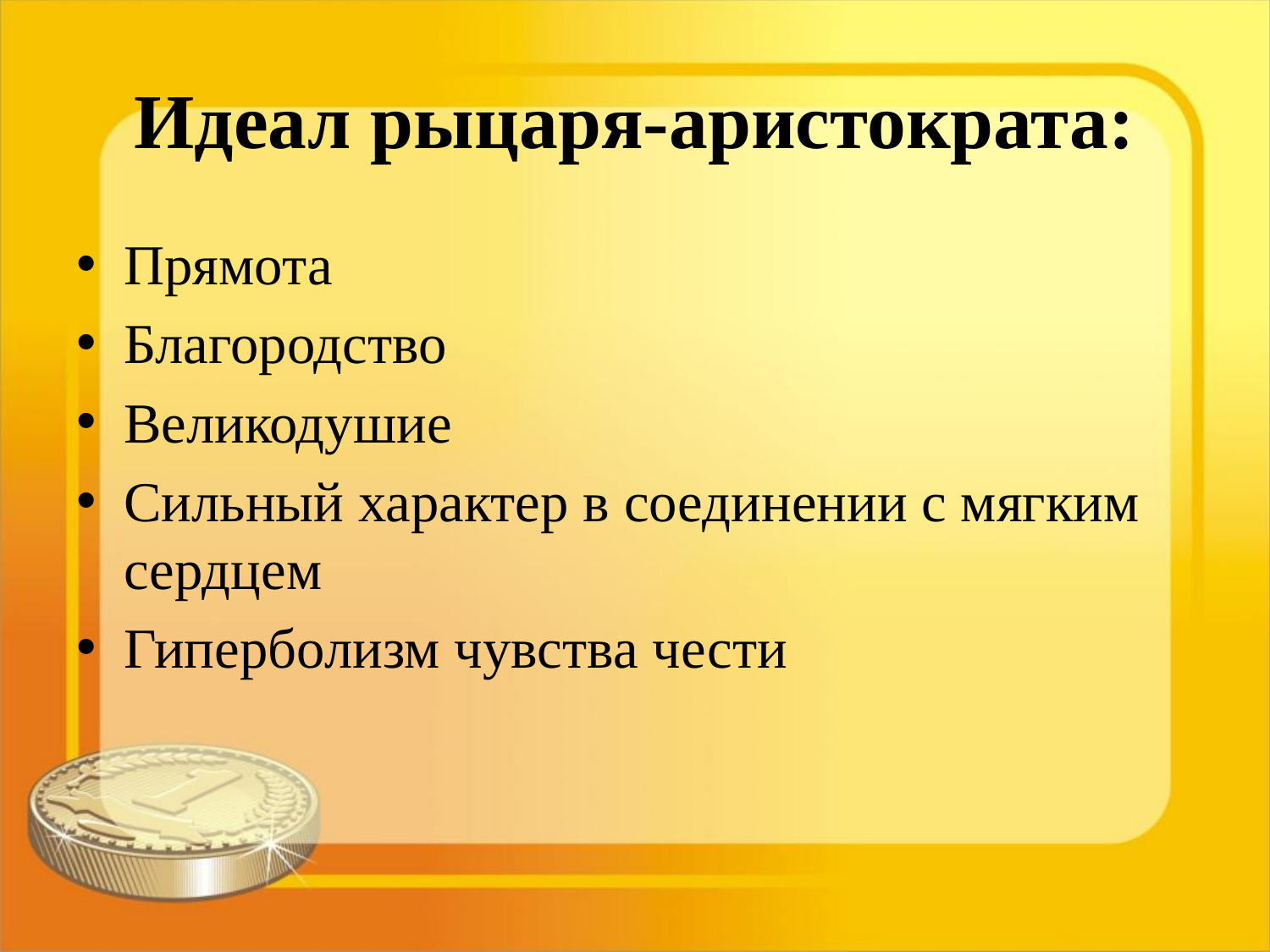

# Идеал рыцаря-аристократа:
Прямота
Благородство
Великодушие
Сильный характер в соединении с мягким сердцем
Гиперболизм чувства чести